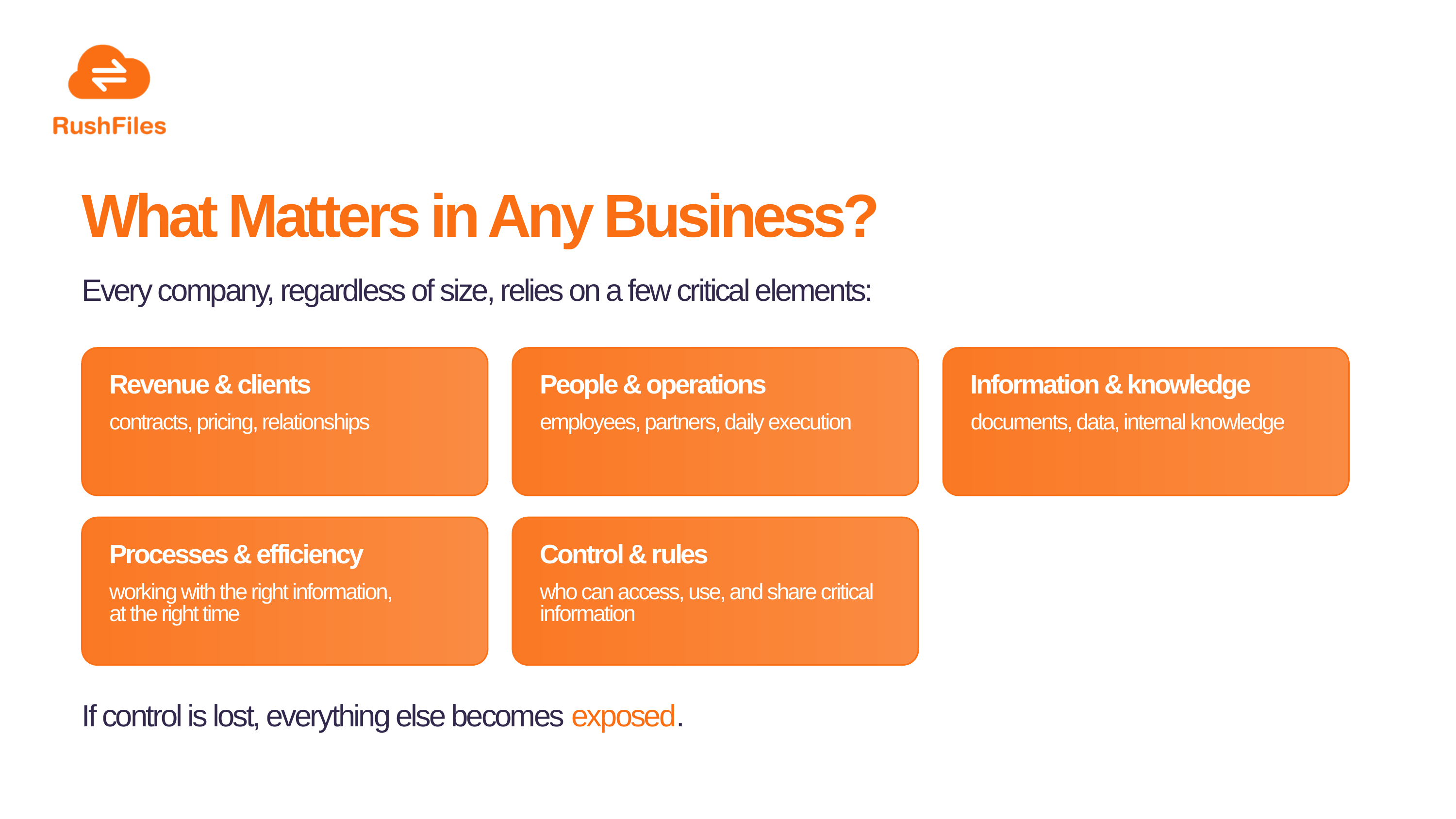

What Matters in Any Business?
Every company, regardless of size, relies on a few critical elements:

Revenue & clients
People & operations
Information & knowledge
contracts, pricing, relationships
employees, partners, daily execution
documents, data, internal knowledge

Processes & efficiency
Control & rules
working with the right information, at the right time

who can access, use, and share critical information
If control is lost, everything else becomes exposed.